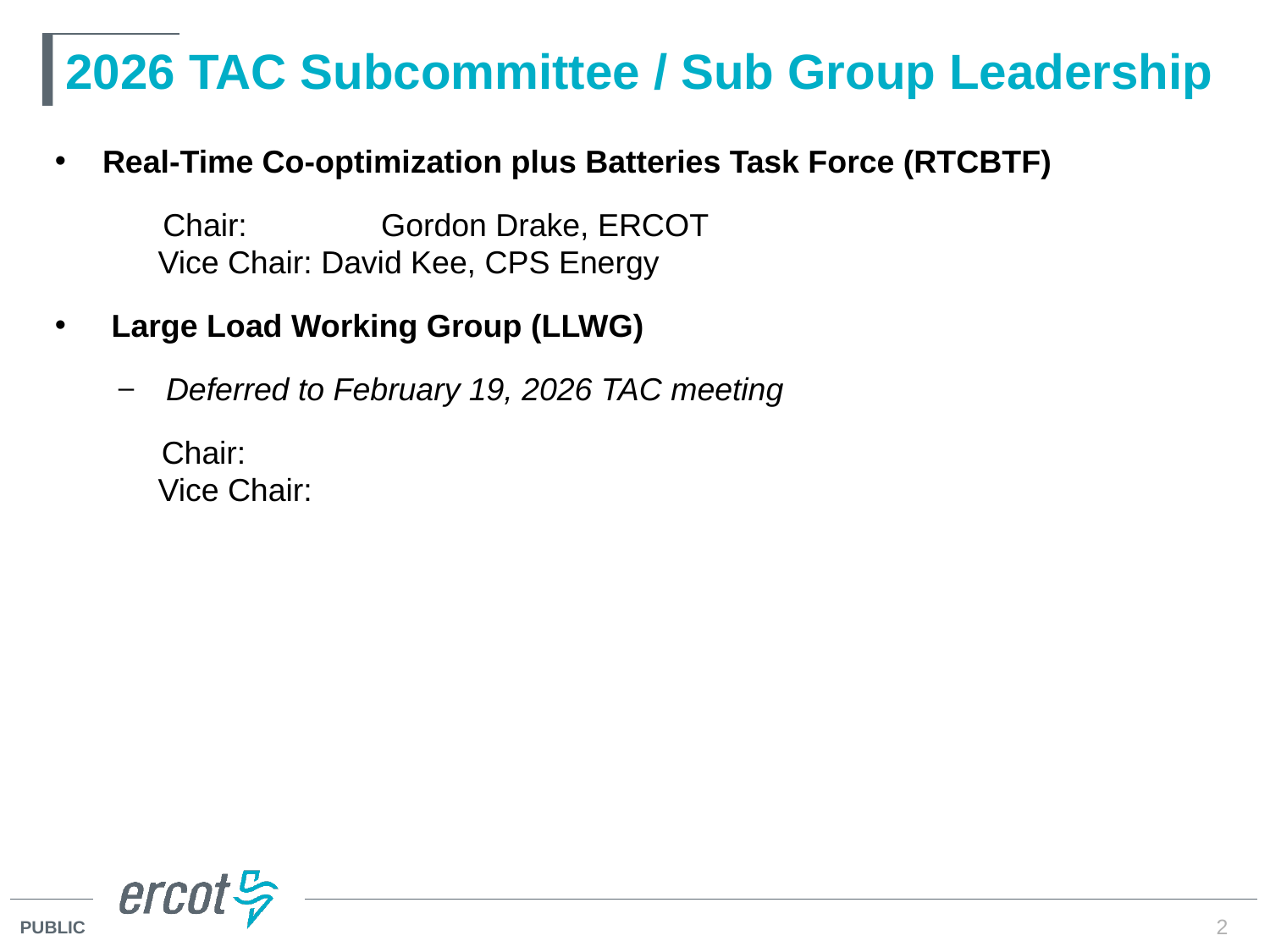

# 2026 TAC Subcommittee / Sub Group Leadership
Real-Time Co-optimization plus Batteries Task Force (RTCBTF)
     Chair: 	 Gordon Drake, ERCOT
	Vice Chair: David Kee, CPS Energy
 Large Load Working Group (LLWG)
 Deferred to February 19, 2026 TAC meeting
            Chair:
	Vice Chair:

2